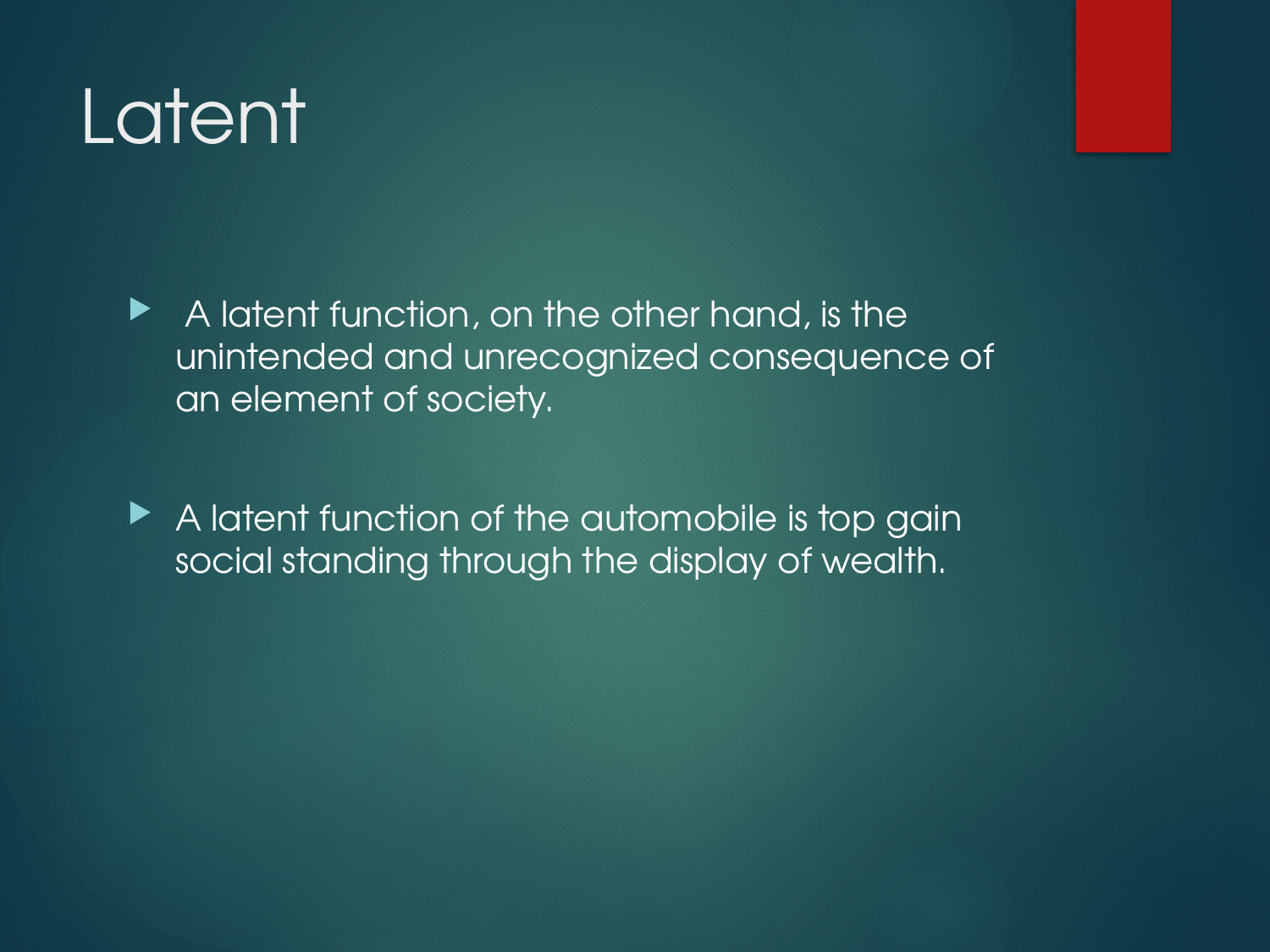

# Latent
 A latent function, on the other hand, is the unintended and unrecognized consequence of an element of society.

A latent function of the automobile is top gain social standing through the display of wealth.